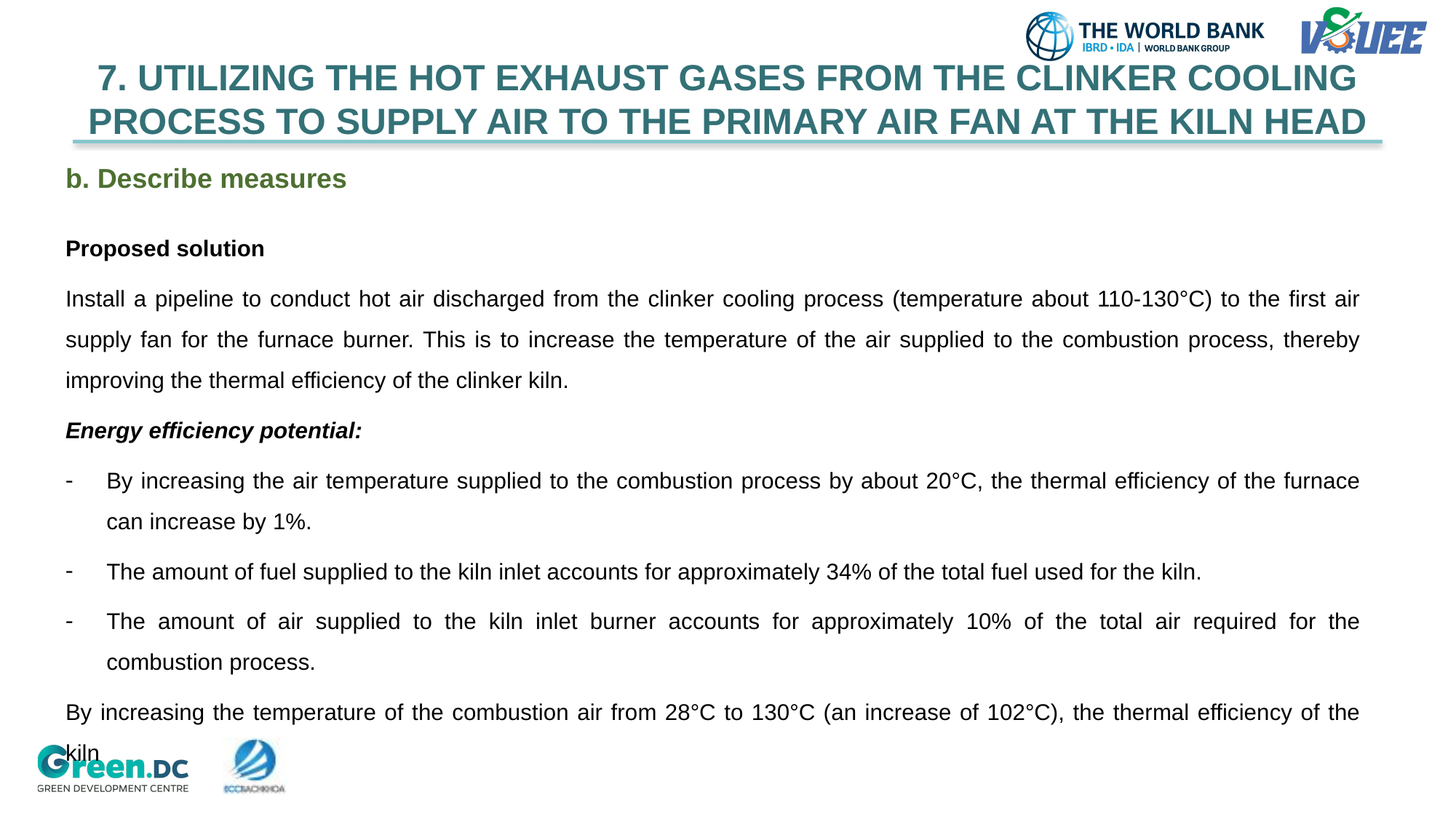

7. UTILIZING THE HOT EXHAUST GASES FROM THE CLINKER COOLING PROCESS TO SUPPLY AIR TO THE PRIMARY AIR FAN AT THE KILN HEAD
b. Describe measures
Proposed solution
Install a pipeline to conduct hot air discharged from the clinker cooling process (temperature about 110-130°C) to the first air supply fan for the furnace burner. This is to increase the temperature of the air supplied to the combustion process, thereby improving the thermal efficiency of the clinker kiln.
Energy efficiency potential:
By increasing the air temperature supplied to the combustion process by about 20°C, the thermal efficiency of the furnace can increase by 1%.
The amount of fuel supplied to the kiln inlet accounts for approximately 34% of the total fuel used for the kiln.
The amount of air supplied to the kiln inlet burner accounts for approximately 10% of the total air required for the combustion process.
By increasing the temperature of the combustion air from 28°C to 130°C (an increase of 102°C), the thermal efficiency of the kiln